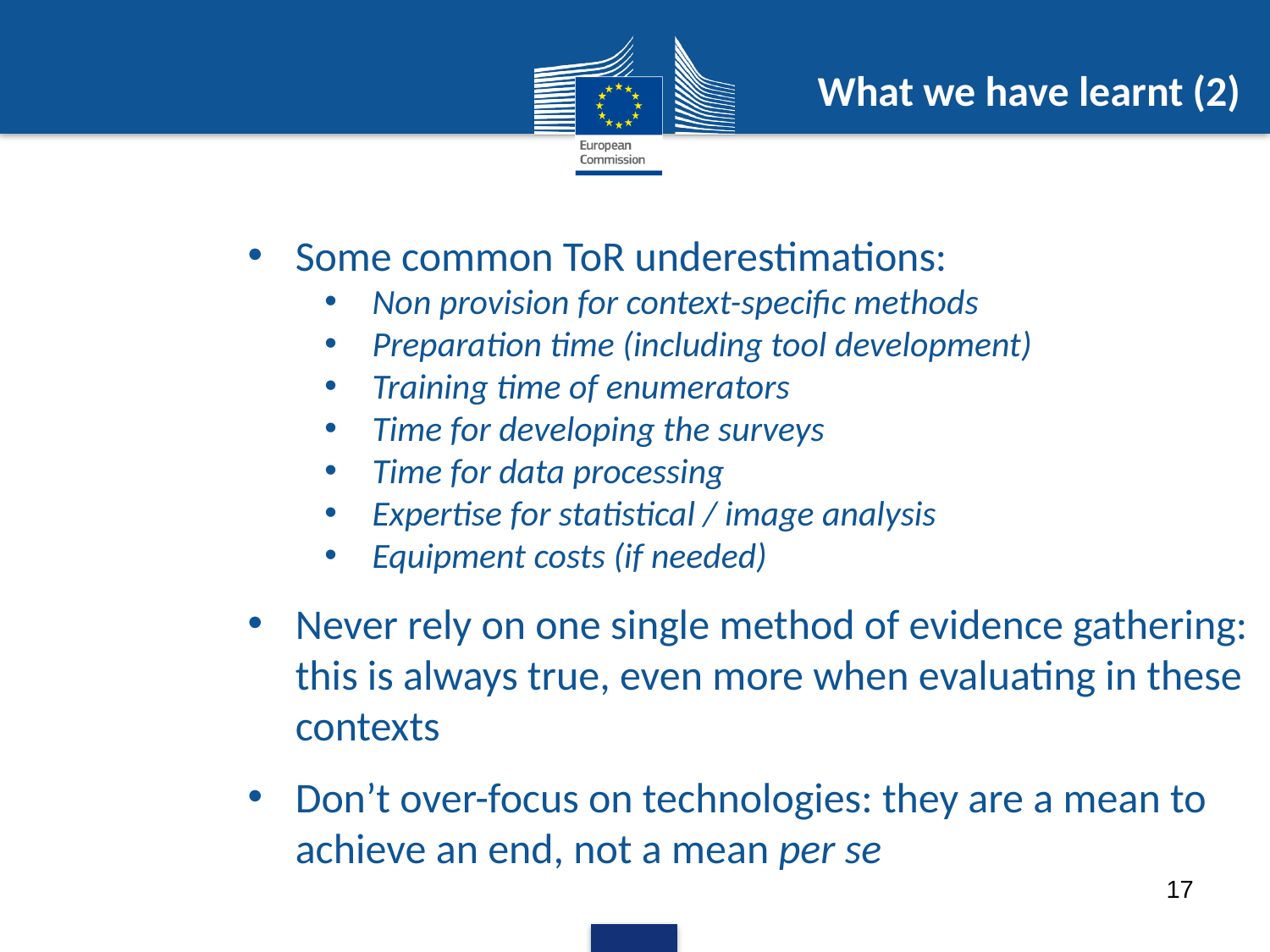

What we have learnt (2)
Some common ToR underestimations:
Non provision for context-specific methods
Preparation time (including tool development)
Training time of enumerators
Time for developing the surveys
Time for data processing
Expertise for statistical / image analysis
Equipment costs (if needed)
Never rely on one single method of evidence gathering: this is always true, even more when evaluating in these contexts
Don’t over-focus on technologies: they are a mean to achieve an end, not a mean per se
17